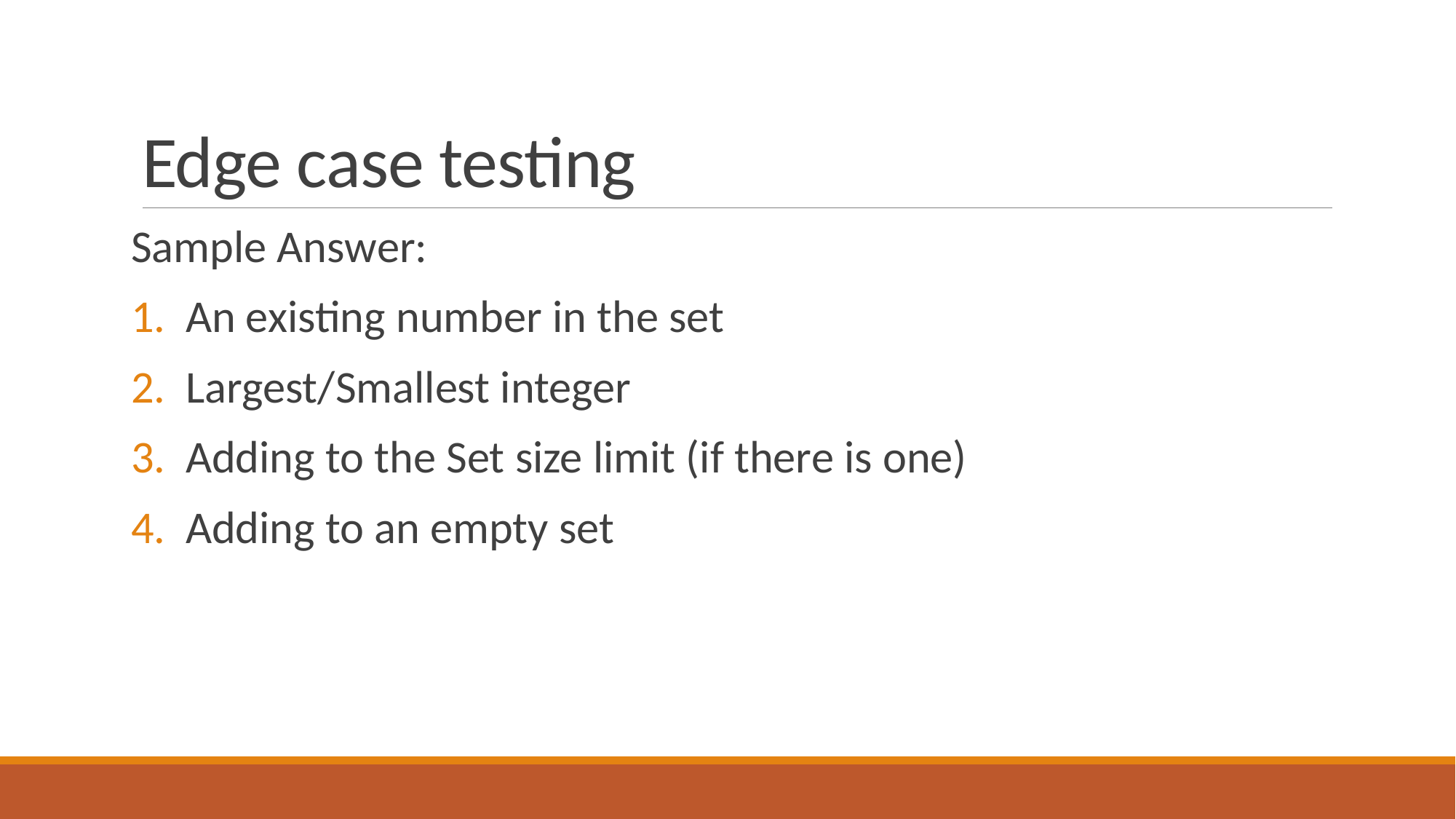

# Edge case testing
Sample Answer:
An existing number in the set
Largest/Smallest integer
Adding to the Set size limit (if there is one)
Adding to an empty set